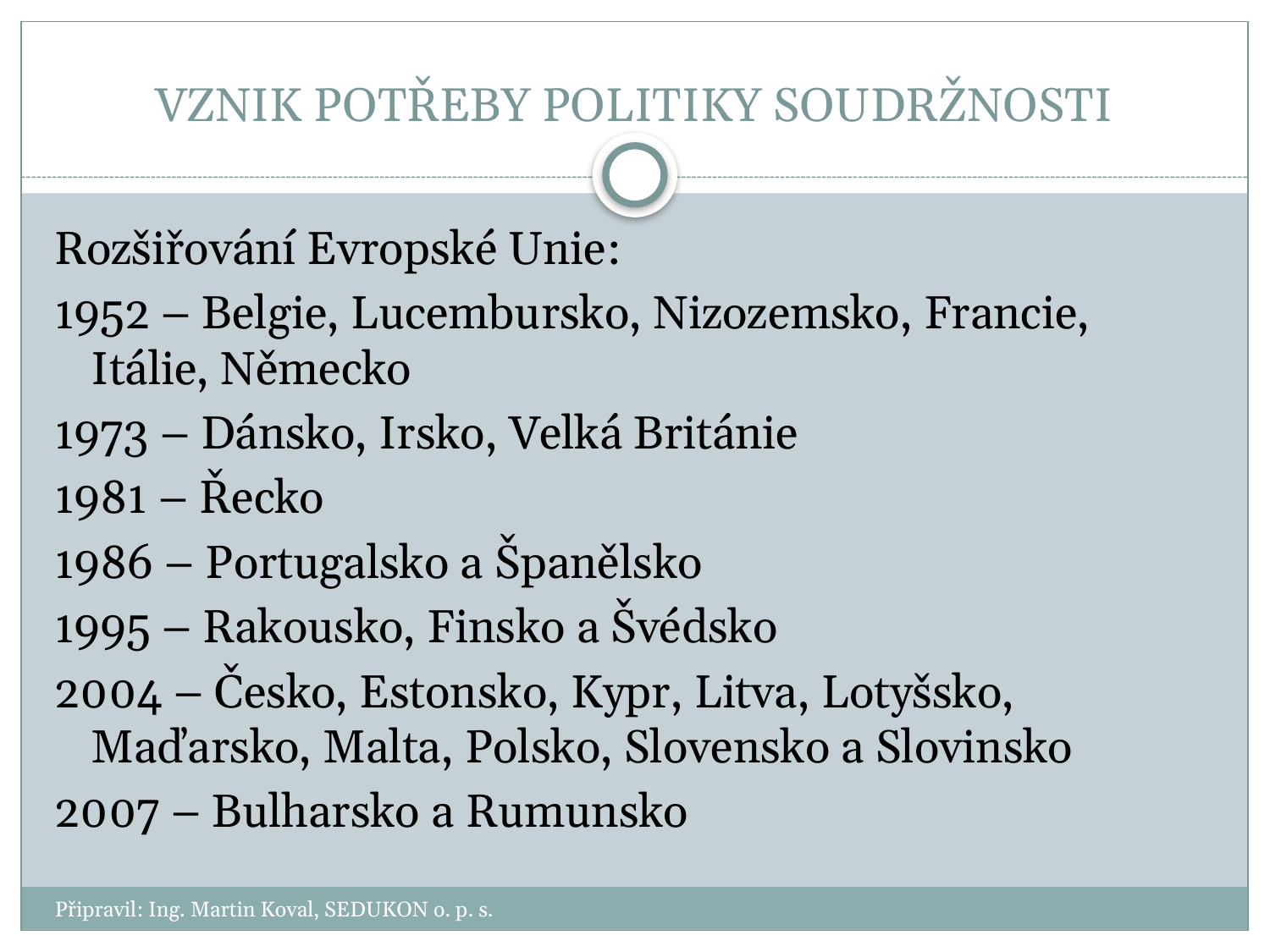

# VZNIK POTŘEBY POLITIKY SOUDRŽNOSTI
Rozšiřování Evropské Unie:
1952 – Belgie, Lucembursko, Nizozemsko, Francie, Itálie, Německo
1973 – Dánsko, Irsko, Velká Británie
1981 – Řecko
1986 – Portugalsko a Španělsko
1995 – Rakousko, Finsko a Švédsko
2004 – Česko, Estonsko, Kypr, Litva, Lotyšsko, Maďarsko, Malta, Polsko, Slovensko a Slovinsko
2007 – Bulharsko a Rumunsko
Připravil: Ing. Martin Koval, SEDUKON o. p. s.